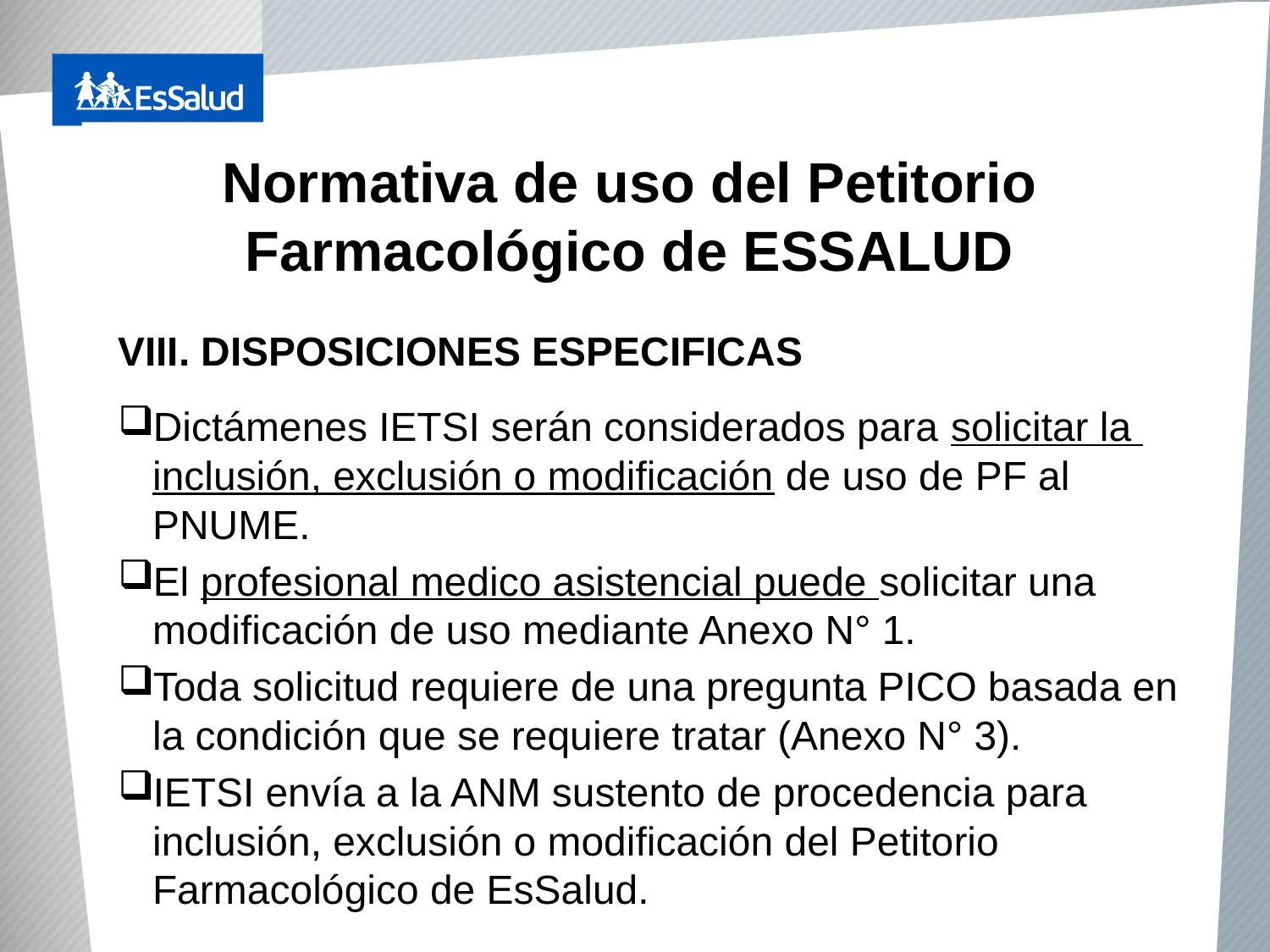

# Normativa de uso del Petitorio Farmacológico de ESSALUD
VIII. DISPOSICIONES ESPECIFICAS

Dictámenes IETSI serán considerados para solicitar la  inclusión, exclusión o modificación de uso de PF al PNUME.
El profesional medico asistencial puede solicitar una modificación de uso mediante Anexo N° 1.
Toda solicitud requiere de una pregunta PICO basada en la condición que se requiere tratar (Anexo N° 3).
IETSI envía a la ANM sustento de procedencia para inclusión, exclusión o modificación del Petitorio Farmacológico de EsSalud.